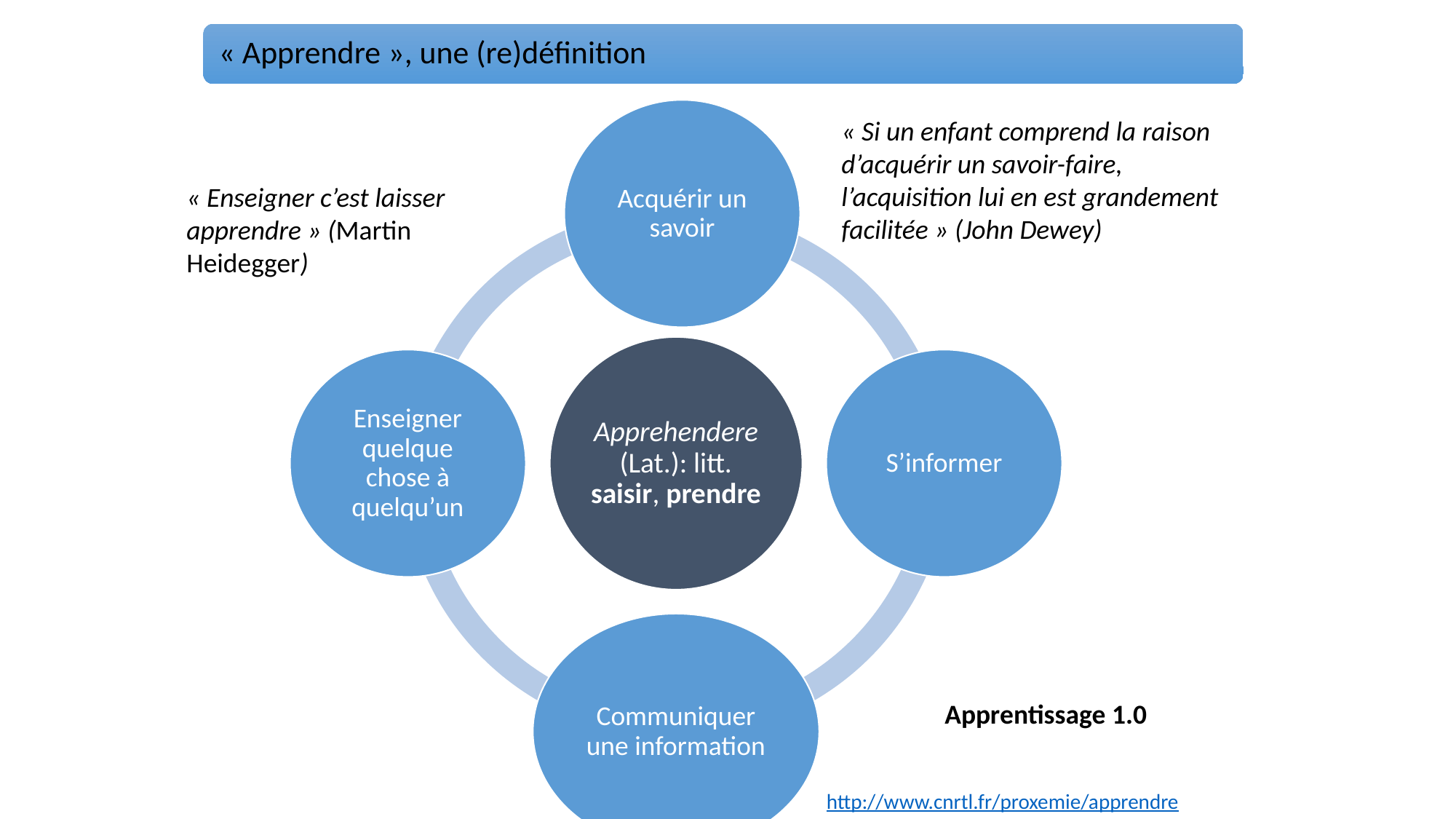

« Apprendre », une (re)définition
Apprehendere (Lat.): litt. saisir, prendre
Acquérir un savoir
S’informer
Communiquer une information
Enseigner quelque chose à quelqu’un
« Si un enfant comprend la raison d’acquérir un savoir-faire, l’acquisition lui en est grandement facilitée » (John Dewey)
« Enseigner c’est laisser apprendre » (Martin Heidegger)
Apprentissage 1.0
http://www.cnrtl.fr/proxemie/apprendre